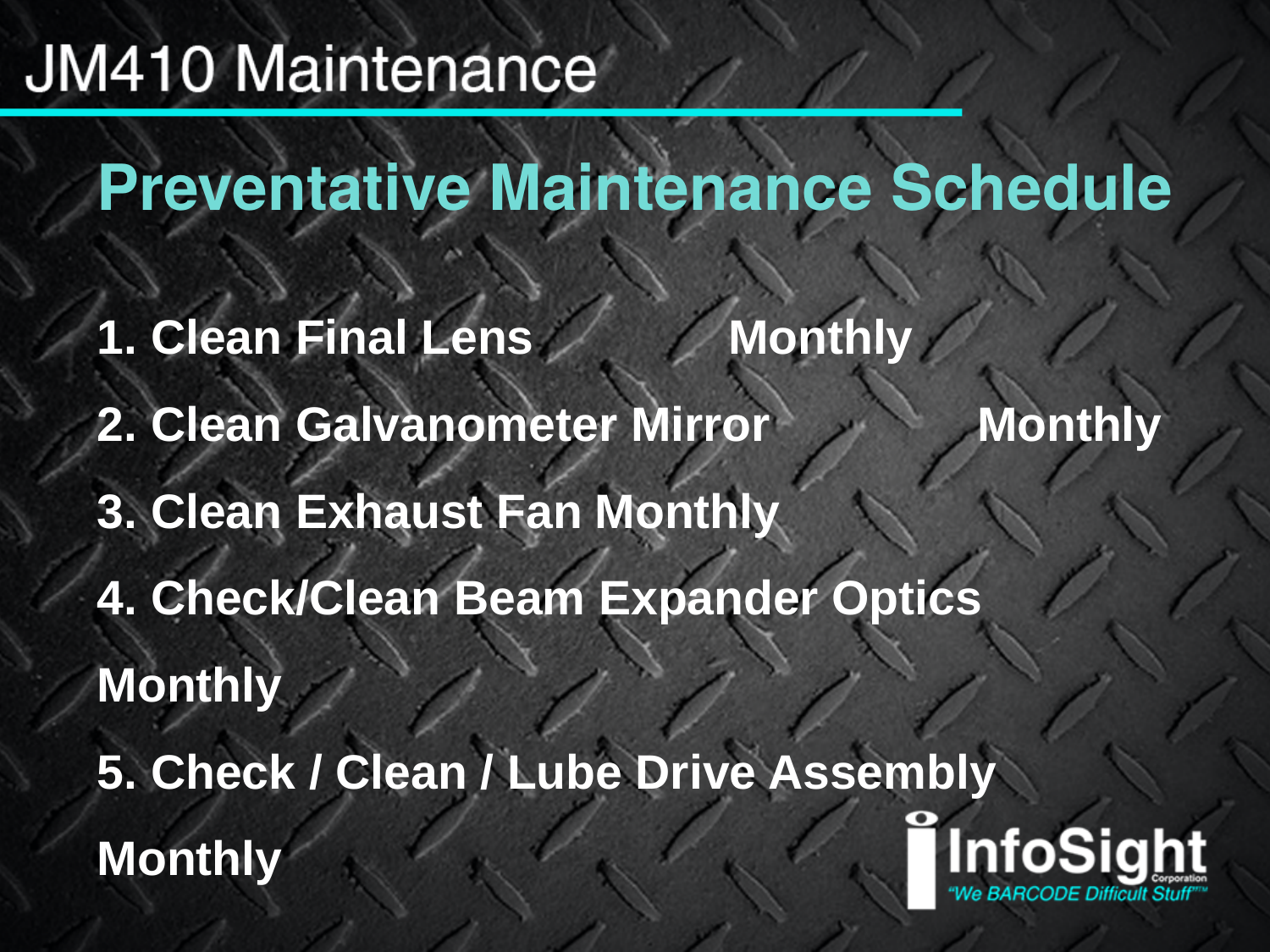

# Preventative Maintenance Schedule
1. Clean Final Lens			          Monthly
2. Clean Galvanometer Mirror		          Monthly
3. Clean Exhaust Fan				Monthly
4. Check/Clean Beam Expander Optics	Monthly
5. Check / Clean / Lube Drive Assembly        Monthly